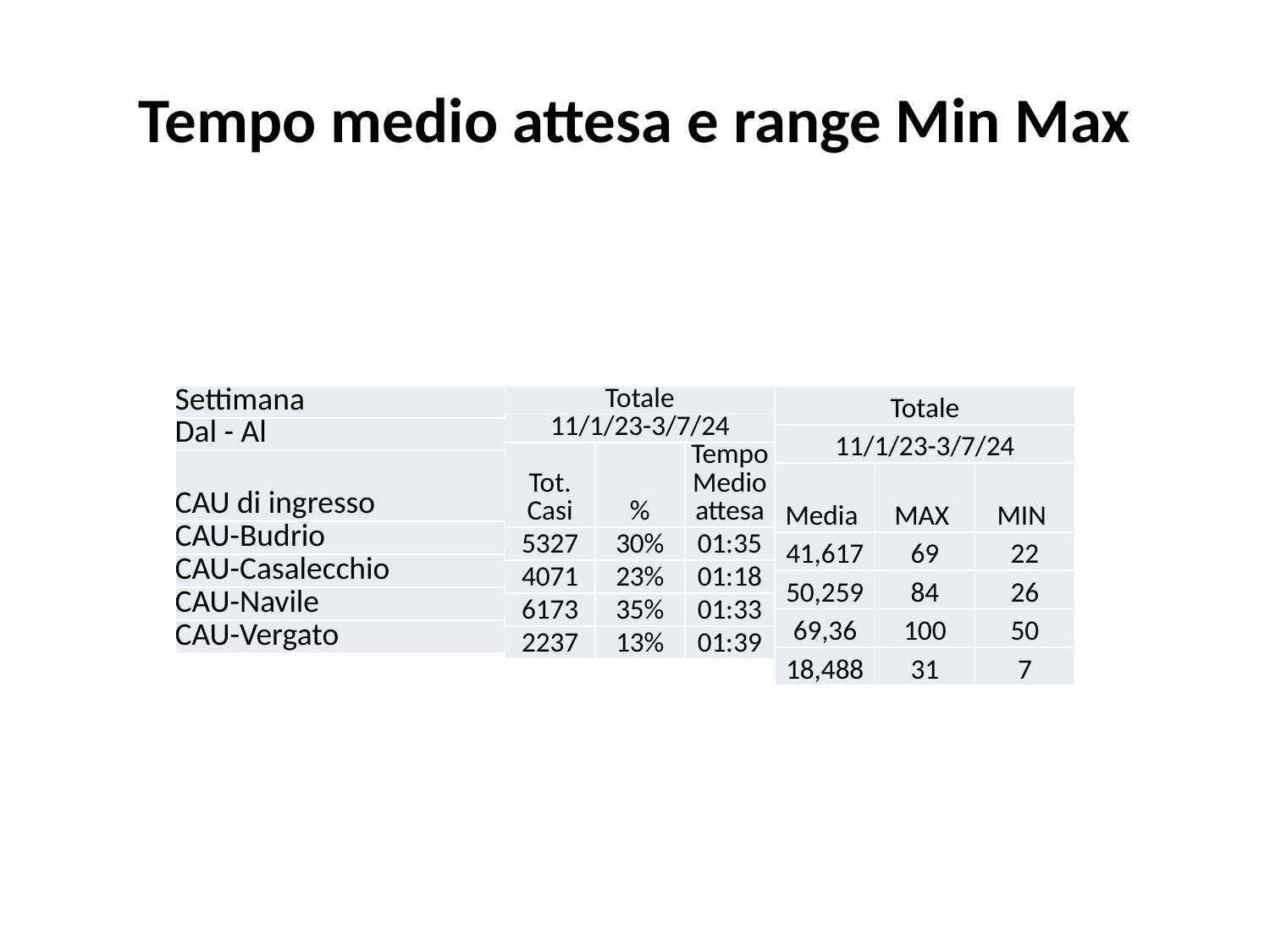

# Tempo medio attesa e range Min Max
| Settimana |
| --- |
| Dal - Al |
| CAU di ingresso |
| CAU-Budrio |
| CAU-Casalecchio |
| CAU-Navile |
| CAU-Vergato |
| Totale |  |  |
| --- | --- | --- |
| 11/1/23-3/7/24 |  |  |
| Tot. Casi | % | Tempo Medio attesa |
| 5327 | 30% | 01:35 |
| 4071 | 23% | 01:18 |
| 6173 | 35% | 01:33 |
| 2237 | 13% | 01:39 |
| Totale |  |  |
| --- | --- | --- |
| 11/1/23-3/7/24 |  |  |
| Media | MAX | MIN |
| 41,617 | 69 | 22 |
| 50,259 | 84 | 26 |
| 69,36 | 100 | 50 |
| 18,488 | 31 | 7 |